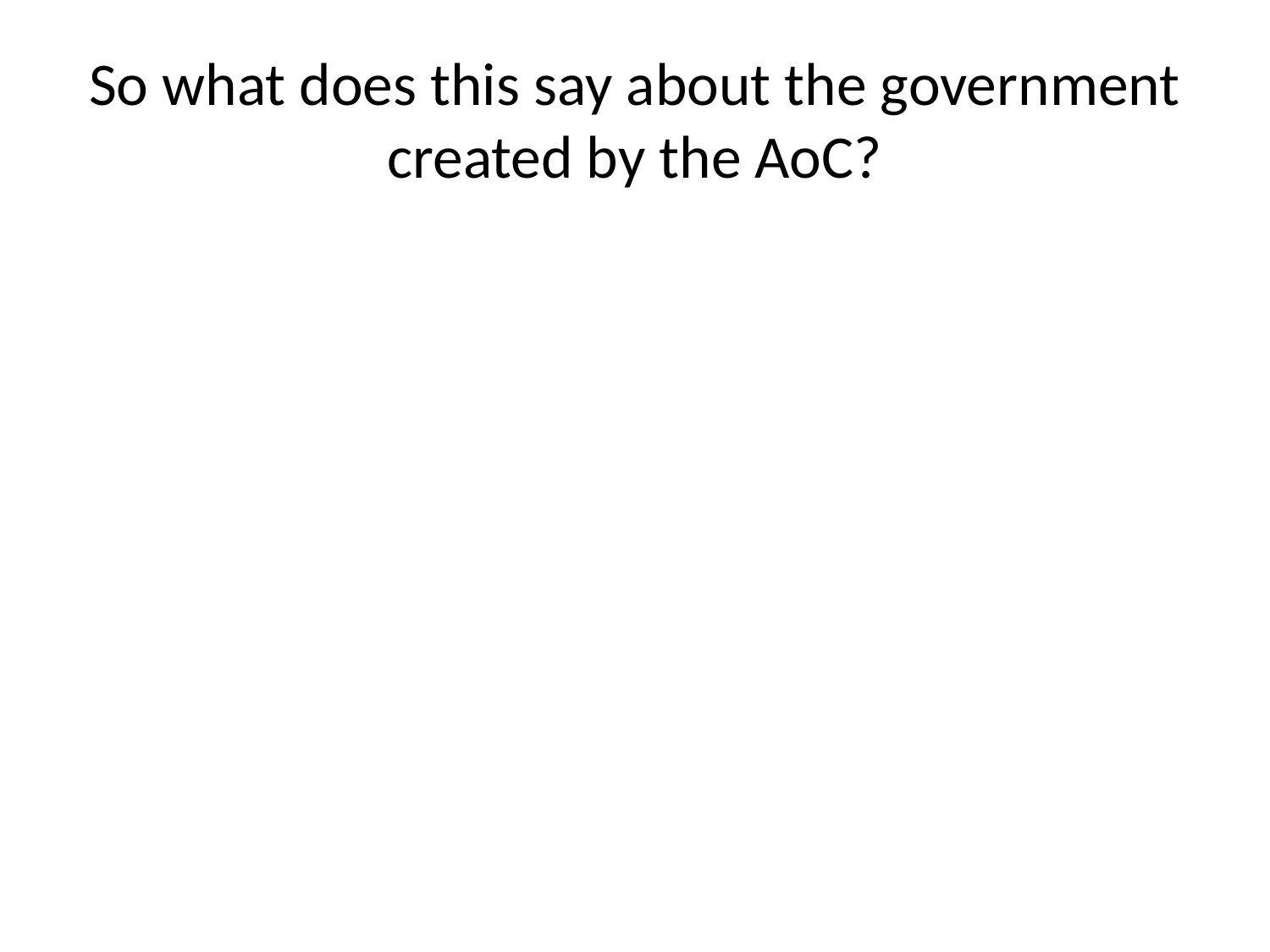

# So what does this say about the government created by the AoC?